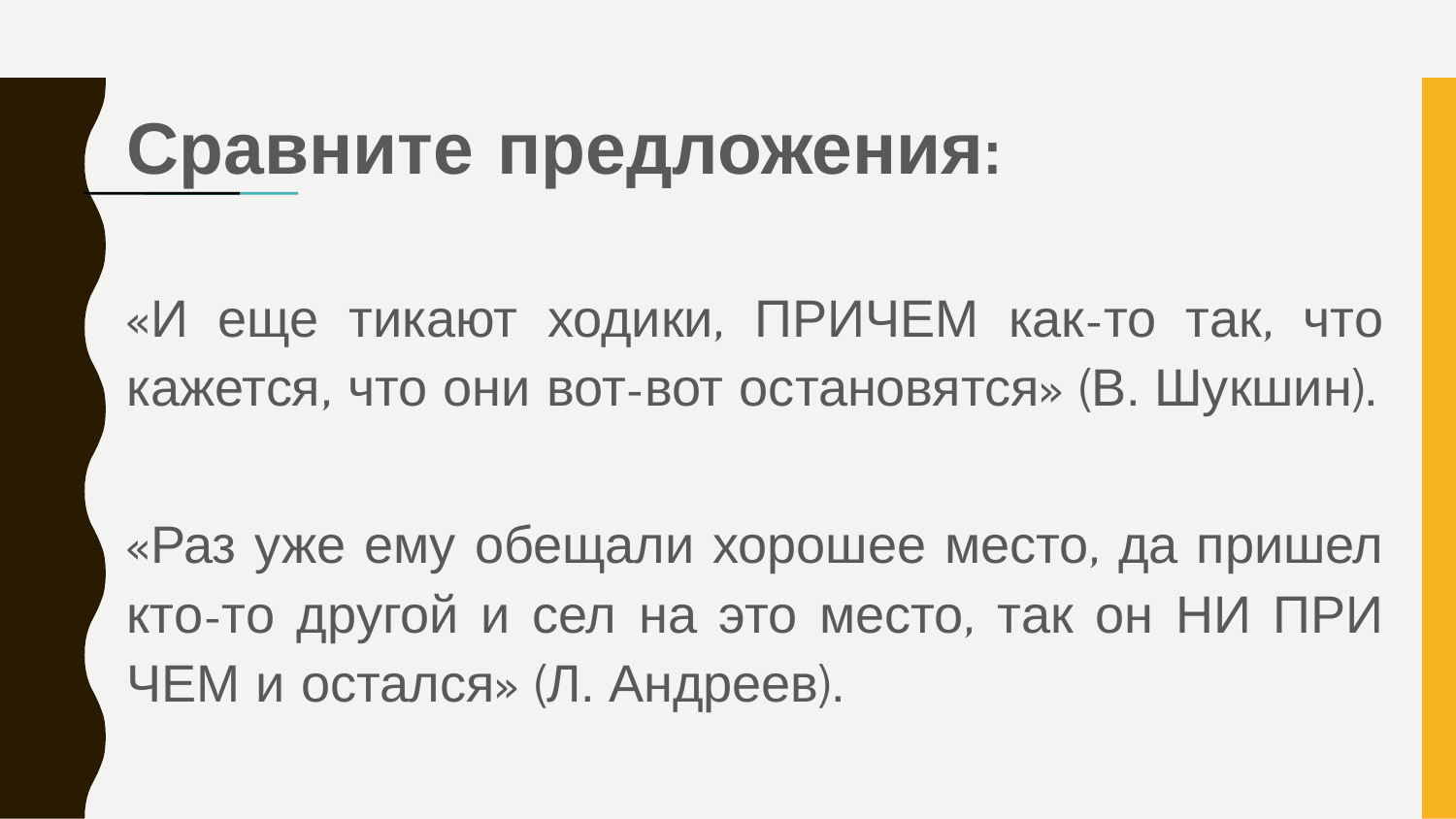

# Сравните предложения:
«И еще тикают ходики, ПРИЧЕМ как-то так, что кажется, что они вот-вот остановятся» (В. Шукшин).

«Раз уже ему обещали хорошее место, да пришел кто-то другой и сел на это место, так он НИ ПРИ ЧЕМ и остался» (Л. Андреев).